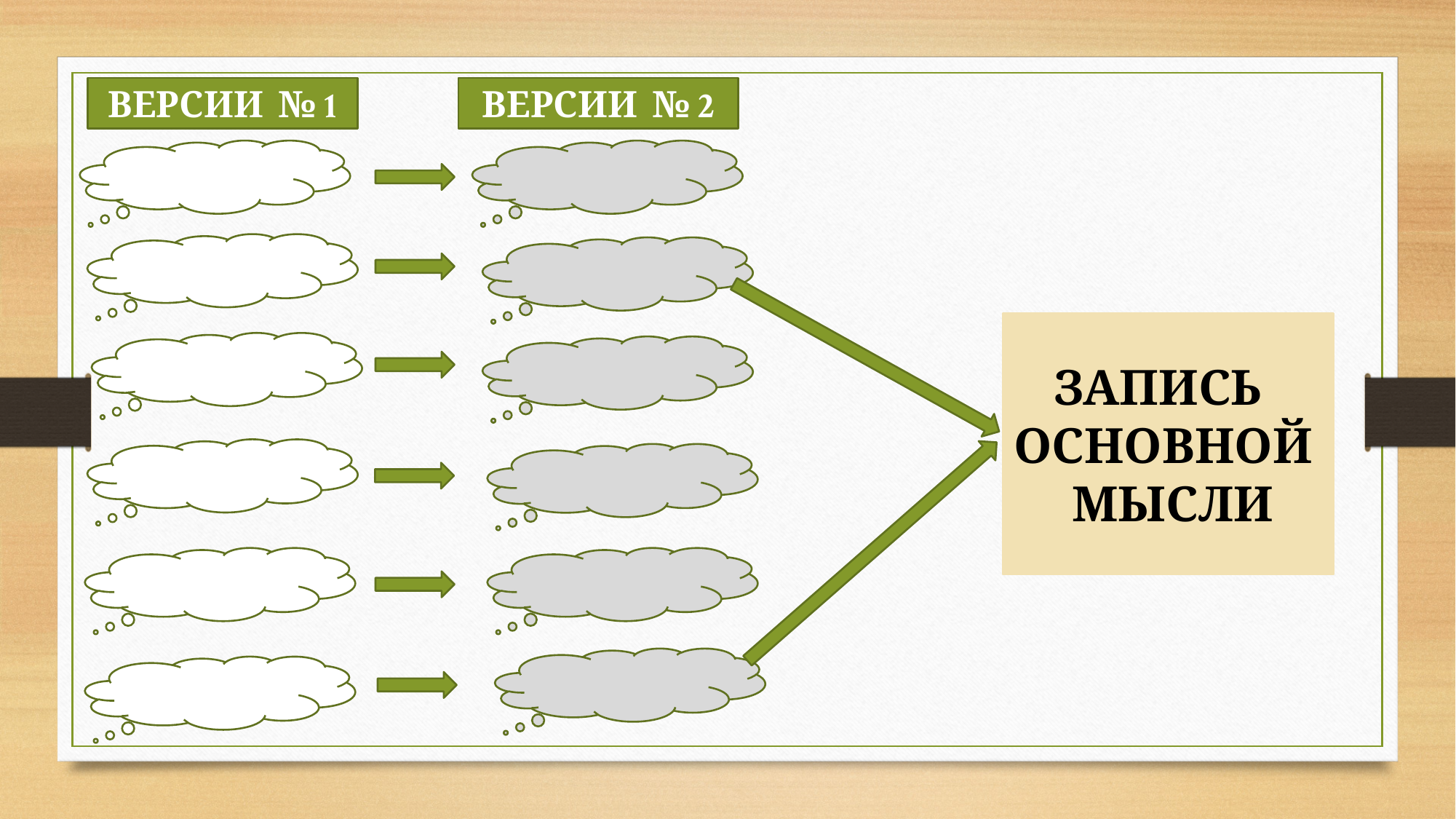

ВЕРСИИ  № 1
ВЕРСИИ  № 2

ЗАПИСЬ   ОСНОВНОЙ   МЫСЛИ